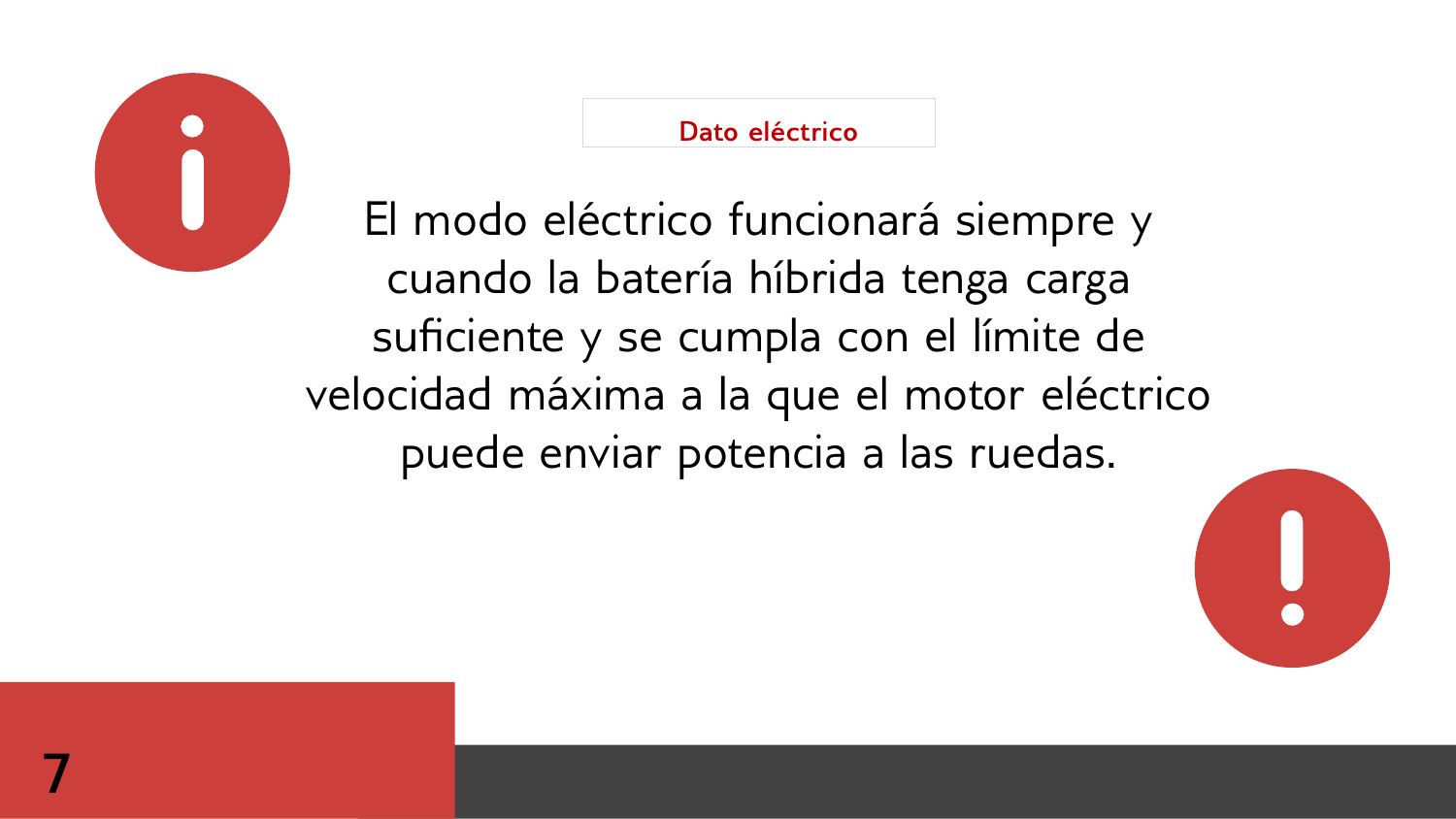

Dato eléctrico
El modo eléctrico funcionará siempre y cuando la batería híbrida tenga carga suficiente y se cumpla con el límite de velocidad máxima a la que el motor eléctrico puede enviar potencia a las ruedas.

7